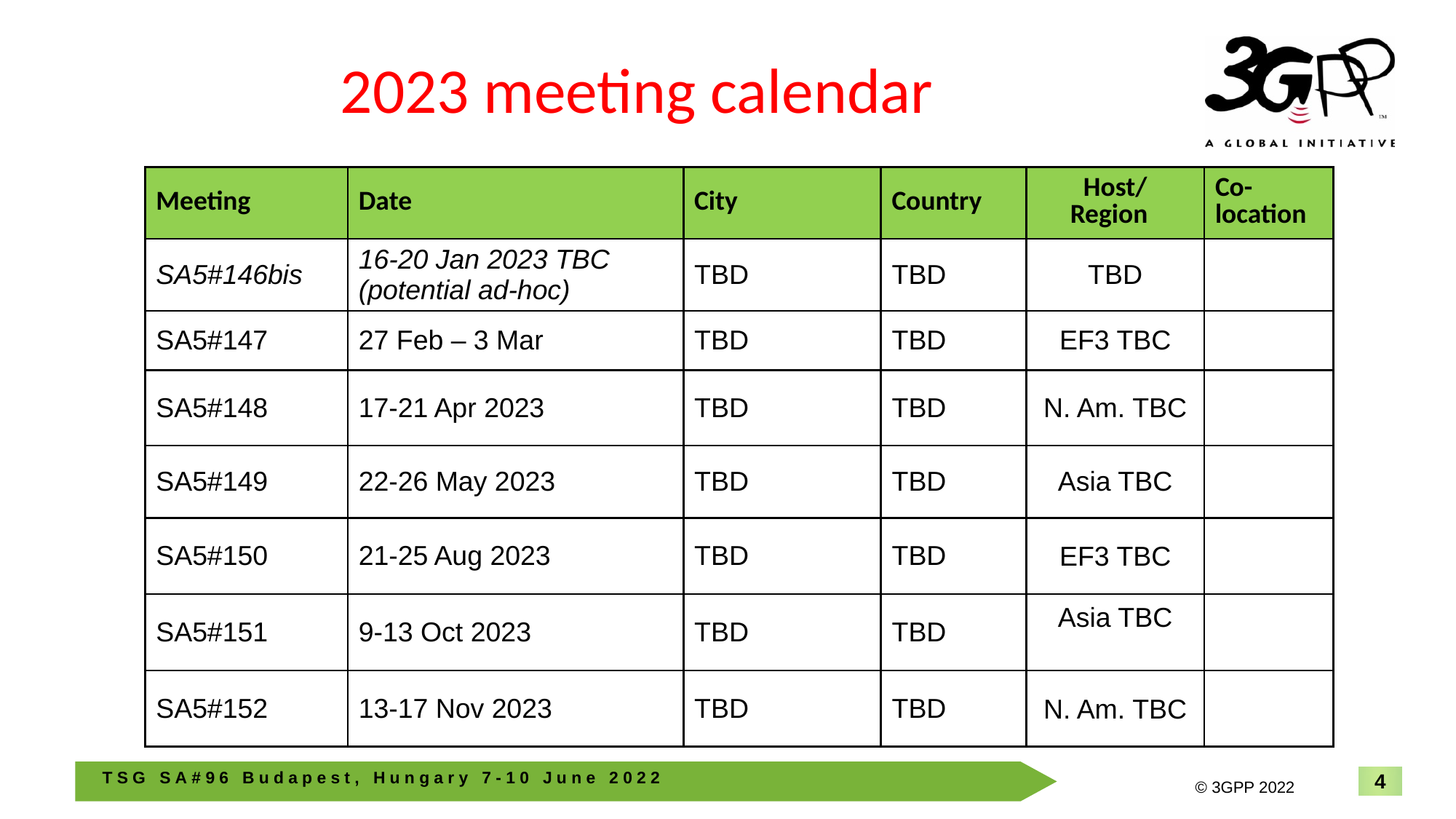

# 2023 meeting calendar
| Meeting | Date | City | Country | Host/ Region | Co-location |
| --- | --- | --- | --- | --- | --- |
| SA5#146bis | 16-20 Jan 2023 TBC (potential ad-hoc) | TBD | TBD | TBD |  |
| SA5#147 | 27 Feb – 3 Mar | TBD | TBD | EF3 TBC |  |
| SA5#148 | 17-21 Apr 2023 | TBD | TBD | N. Am. TBC |  |
| SA5#149 | 22-26 May 2023 | TBD | TBD | Asia TBC |  |
| SA5#150 | 21-25 Aug 2023 | TBD | TBD | EF3 TBC |  |
| SA5#151 | 9-13 Oct 2023 | TBD | TBD | Asia TBC |  |
| SA5#152 | 13-17 Nov 2023 | TBD | TBD | N. Am. TBC |  |